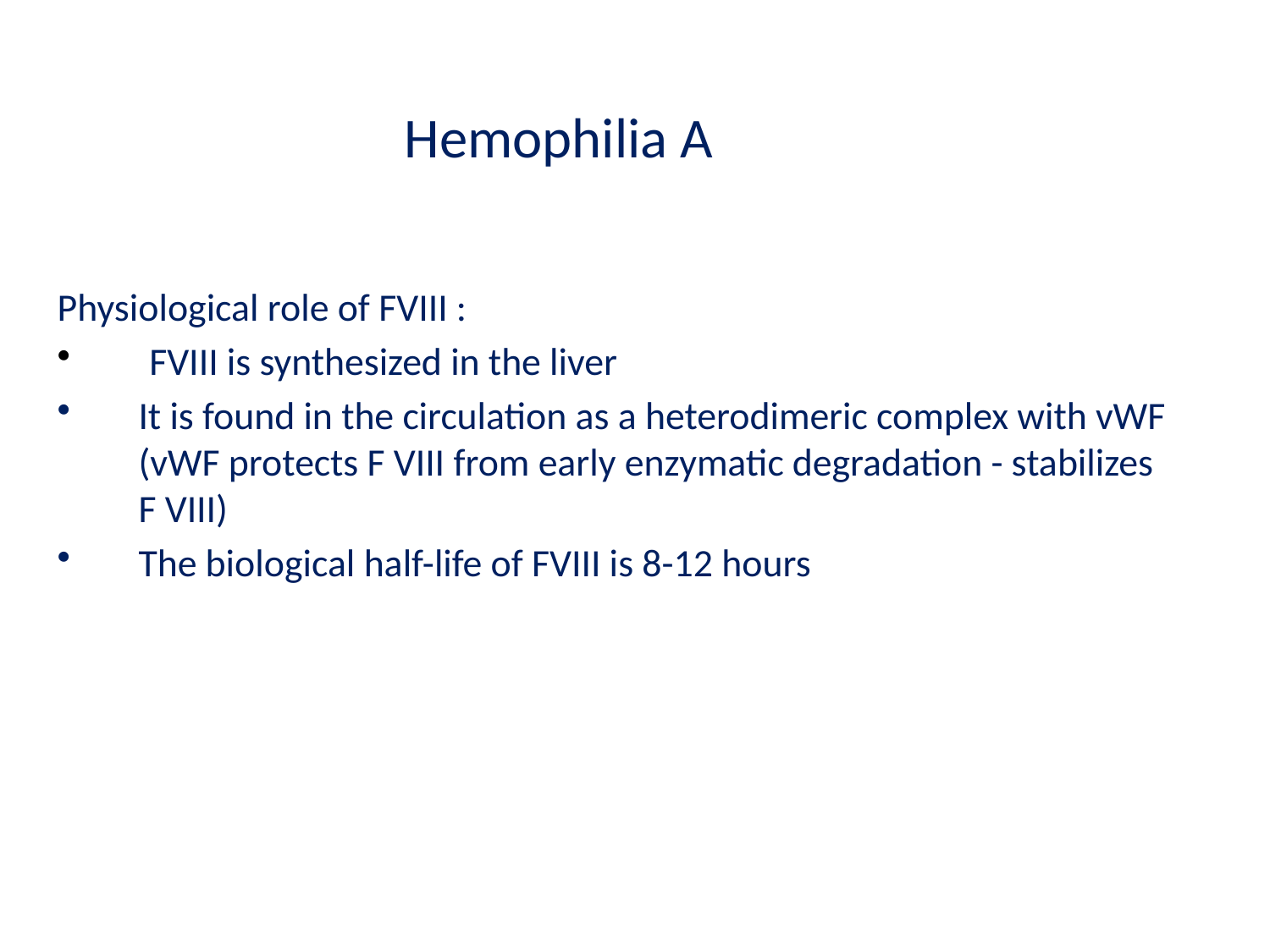

Hemophilia A
Physiological role of FVIII :
 FVIII is synthesized in the liver
It is found in the circulation as a heterodimeric complex with vWF (vWF protects F VIII from early enzymatic degradation - stabilizes F VIII)
The biological half-life of FVIII is 8-12 hours